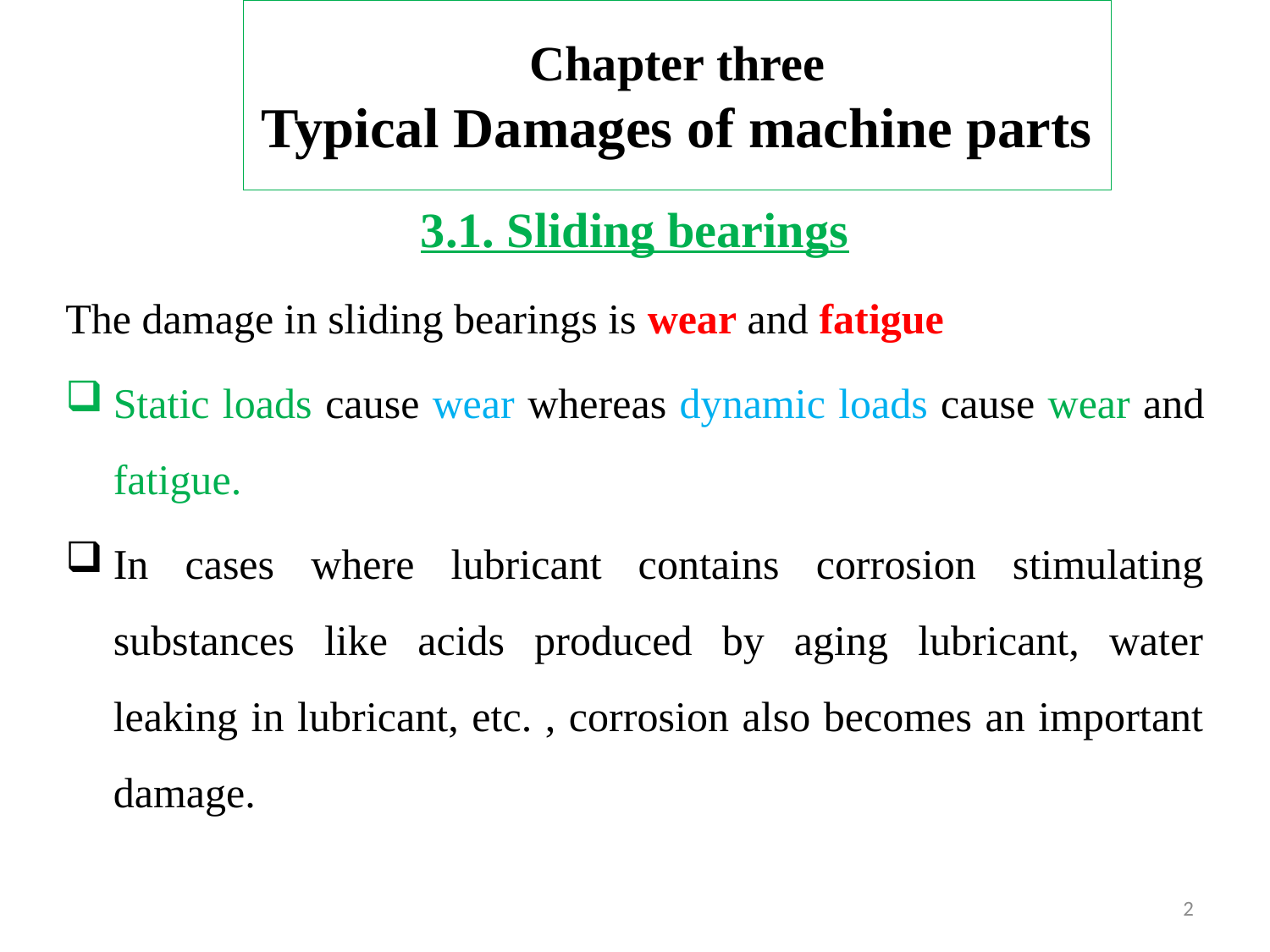

# Chapter three Typical Damages of machine parts
3.1. Sliding bearings
The damage in sliding bearings is wear and fatigue
Static loads cause wear whereas dynamic loads cause wear and fatigue.
In cases where lubricant contains corrosion stimulating substances like acids produced by aging lubricant, water leaking in lubricant, etc. , corrosion also becomes an important damage.
2